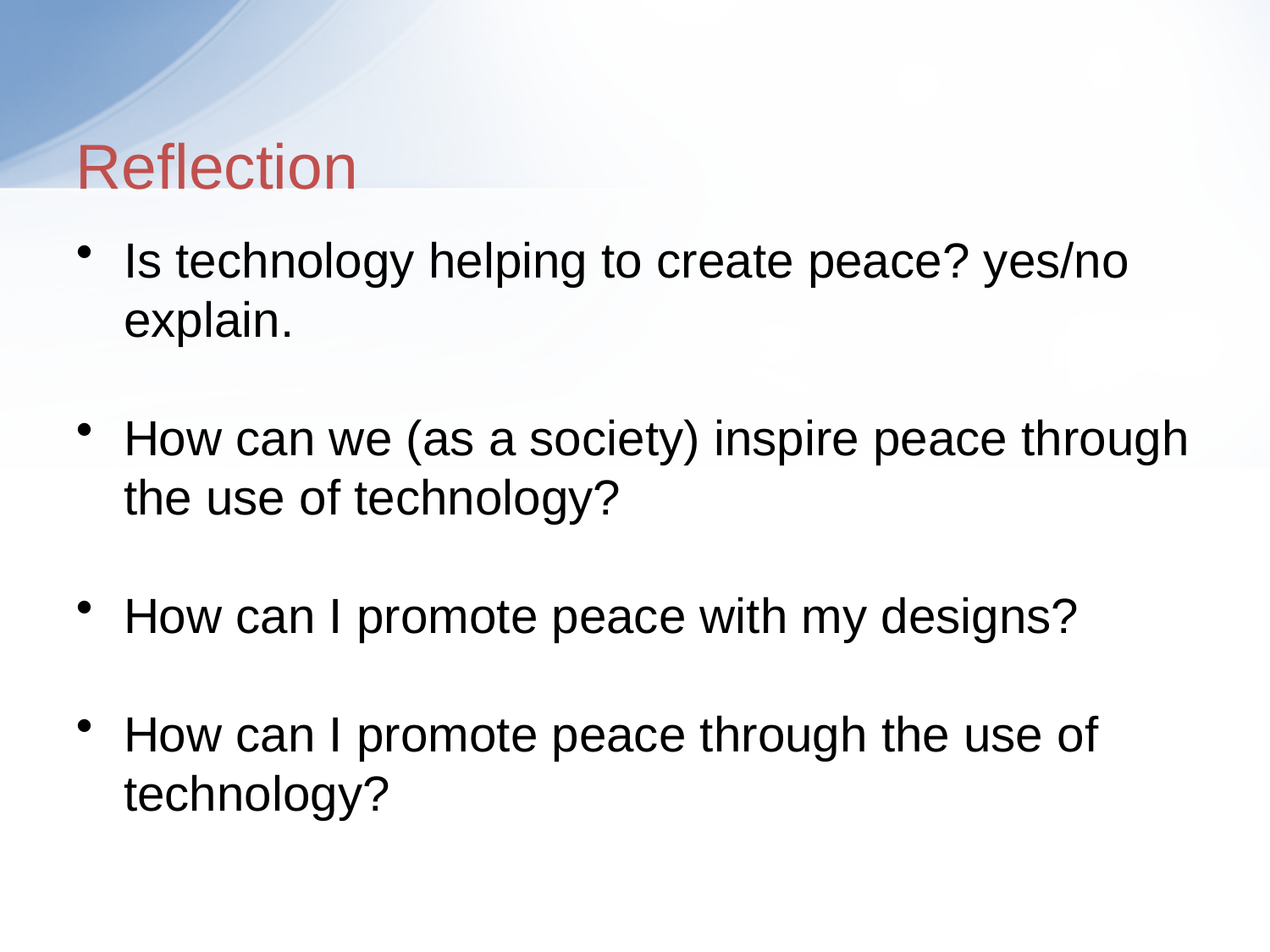

# Reflection
Is technology helping to create peace? yes/no explain.

How can we (as a society) inspire peace through the use of technology?

How can I promote peace with my designs?

How can I promote peace through the use of technology?